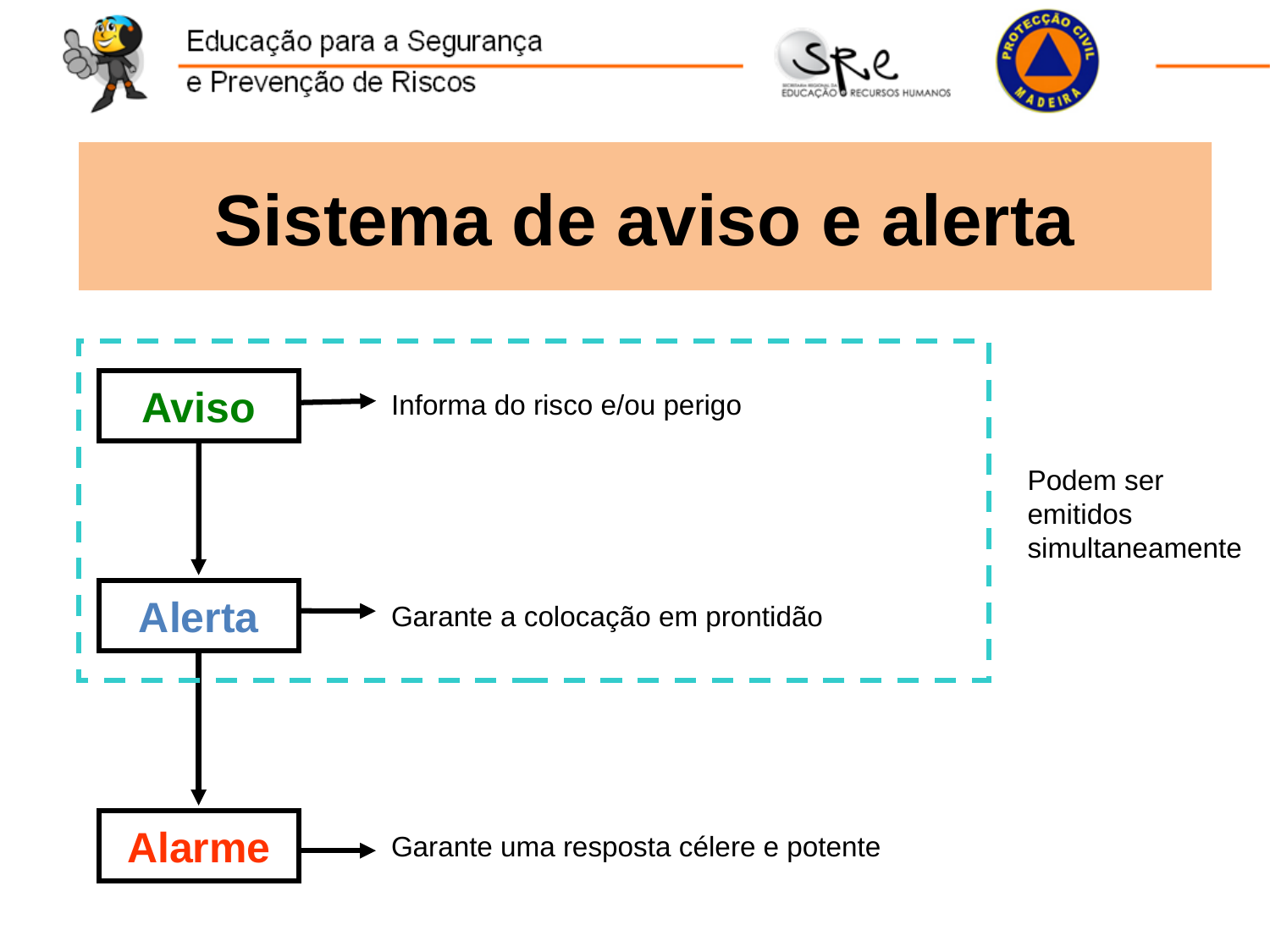

Sistema de aviso e alerta

Aviso
Informa do risco e/ou perigo
Podem ser emitidos simultaneamente
Alerta
Garante a colocação em prontidão
Alarme
Garante uma resposta célere e potente